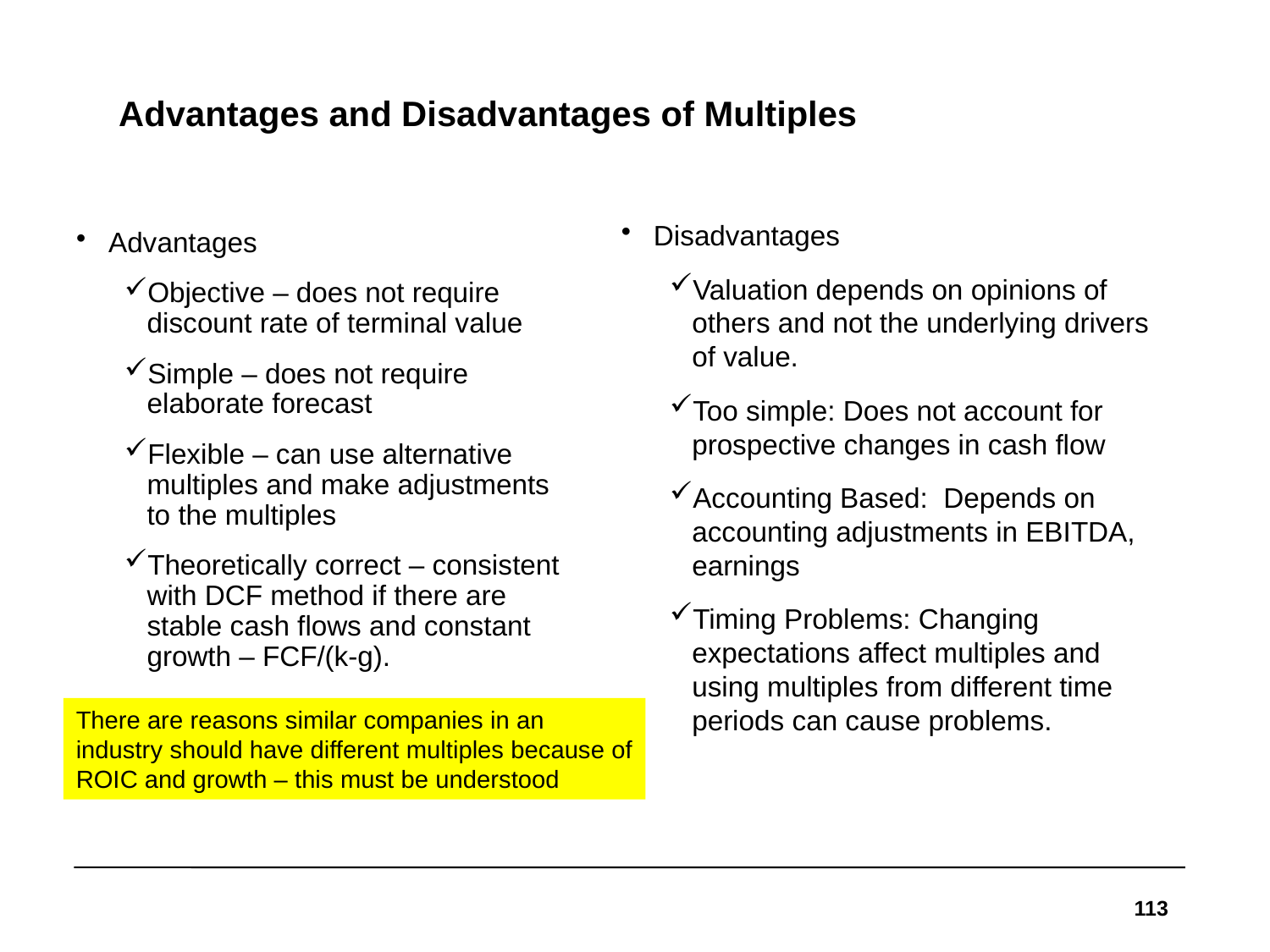

# Advantages and Disadvantages of Multiples
Disadvantages
Valuation depends on opinions of others and not the underlying drivers of value.
Too simple: Does not account for prospective changes in cash flow
Accounting Based:  Depends on accounting adjustments in EBITDA, earnings
Timing Problems: Changing expectations affect multiples and using multiples from different time periods can cause problems.

Advantages
Objective – does not require discount rate of terminal value
Simple – does not require elaborate forecast
Flexible – can use alternative multiples and make adjustments to the multiples
Theoretically correct – consistent with DCF method if there are stable cash flows and constant growth – FCF/(k-g).
There are reasons similar companies in an industry should have different multiples because of ROIC and growth – this must be understood